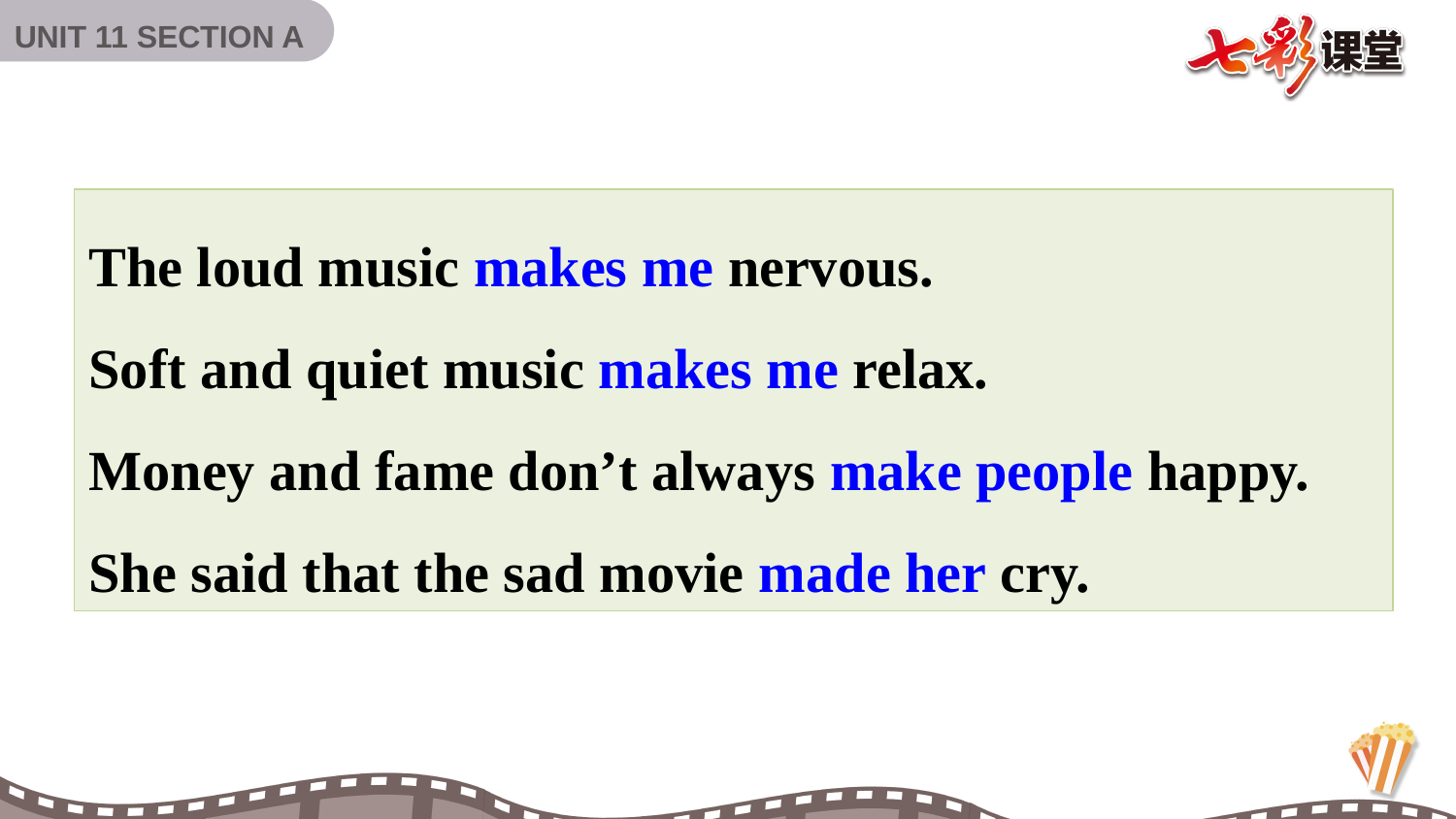

The loud music makes me nervous.
Soft and quiet music makes me relax.
Money and fame don’t always make people happy.
She said that the sad movie made her cry.